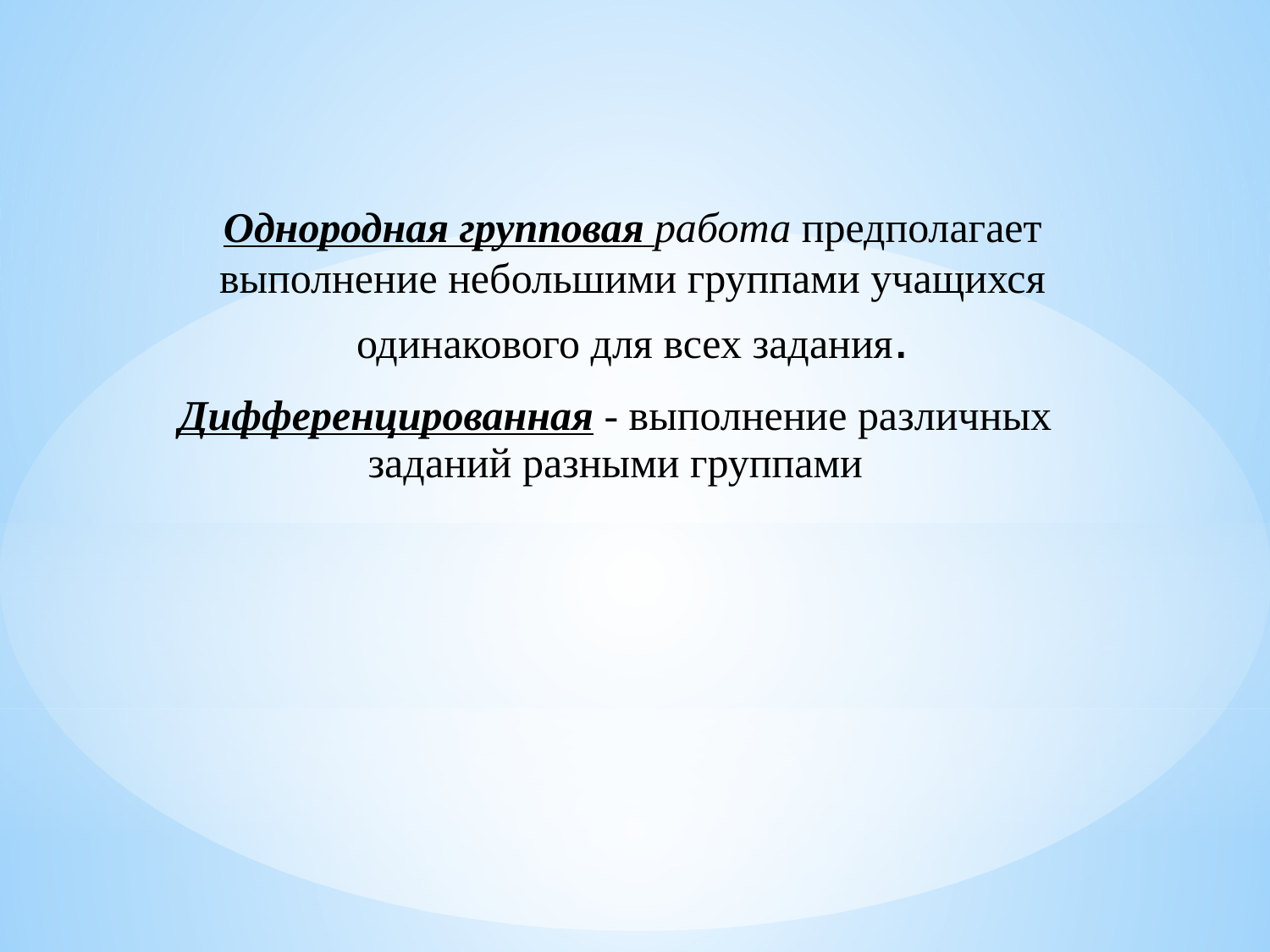

Однородная групповая работа предполагает выполнение небольшими группами учащихся одинакового для всех задания.
Дифференцированная - выполнение различных заданий разными группами